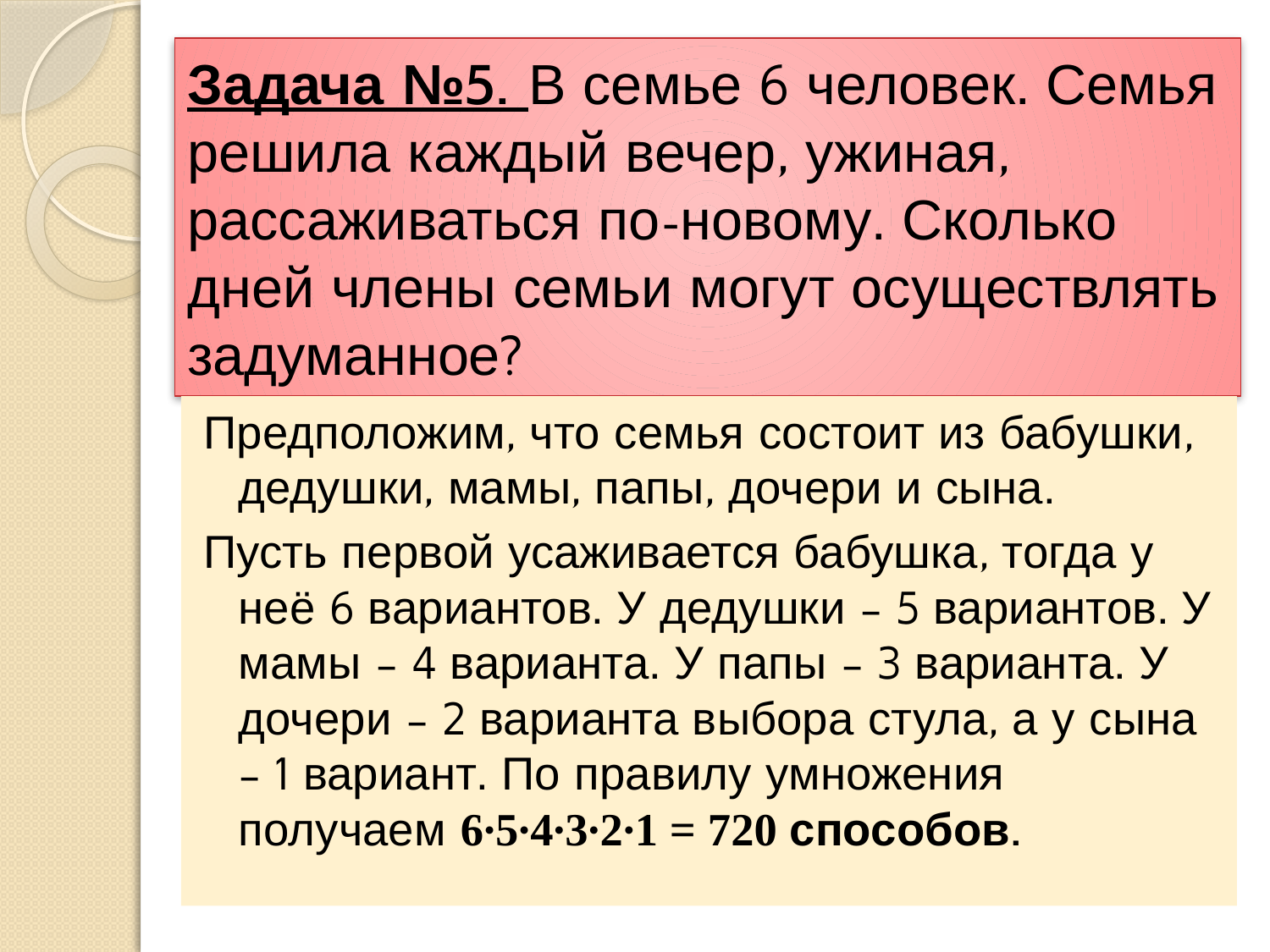

# Задача №5. В семье 6 человек. Семья решила каждый вечер, ужиная, рассаживаться по-новому. Сколько дней члены семьи могут осуществлять задуманное?
Предположим, что семья состоит из бабушки, дедушки, мамы, папы, дочери и сына.
Пусть первой усаживается бабушка, тогда у неё 6 вариантов. У дедушки – 5 вариантов. У мамы – 4 варианта. У папы – 3 варианта. У дочери – 2 варианта выбора стула, а у сына – 1 вариант. По правилу умножения получаем 6∙5∙4∙3∙2∙1 = 720 способов.